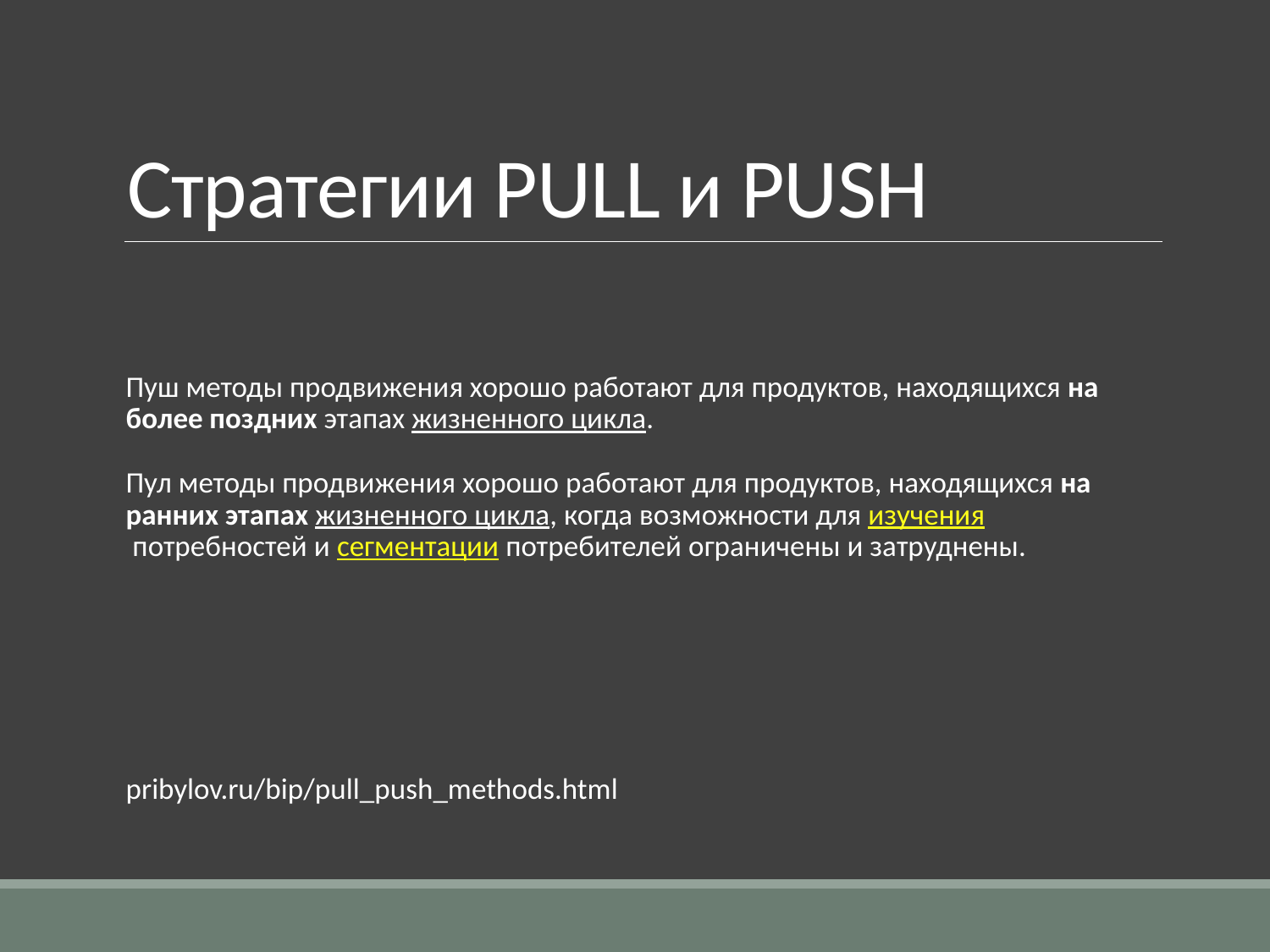

# Стратегии PULL и PUSH

Пуш методы продвижения хорошо работают для продуктов, находящихся на более поздних этапах жизненного цикла.
Пул методы продвижения хорошо работают для продуктов, находящихся на ранних этапах жизненного цикла, когда возможности для изучения потребностей и сегментации потребителей ограничены и затруднены.

pribylov.ru/bip/pull_push_methods.html